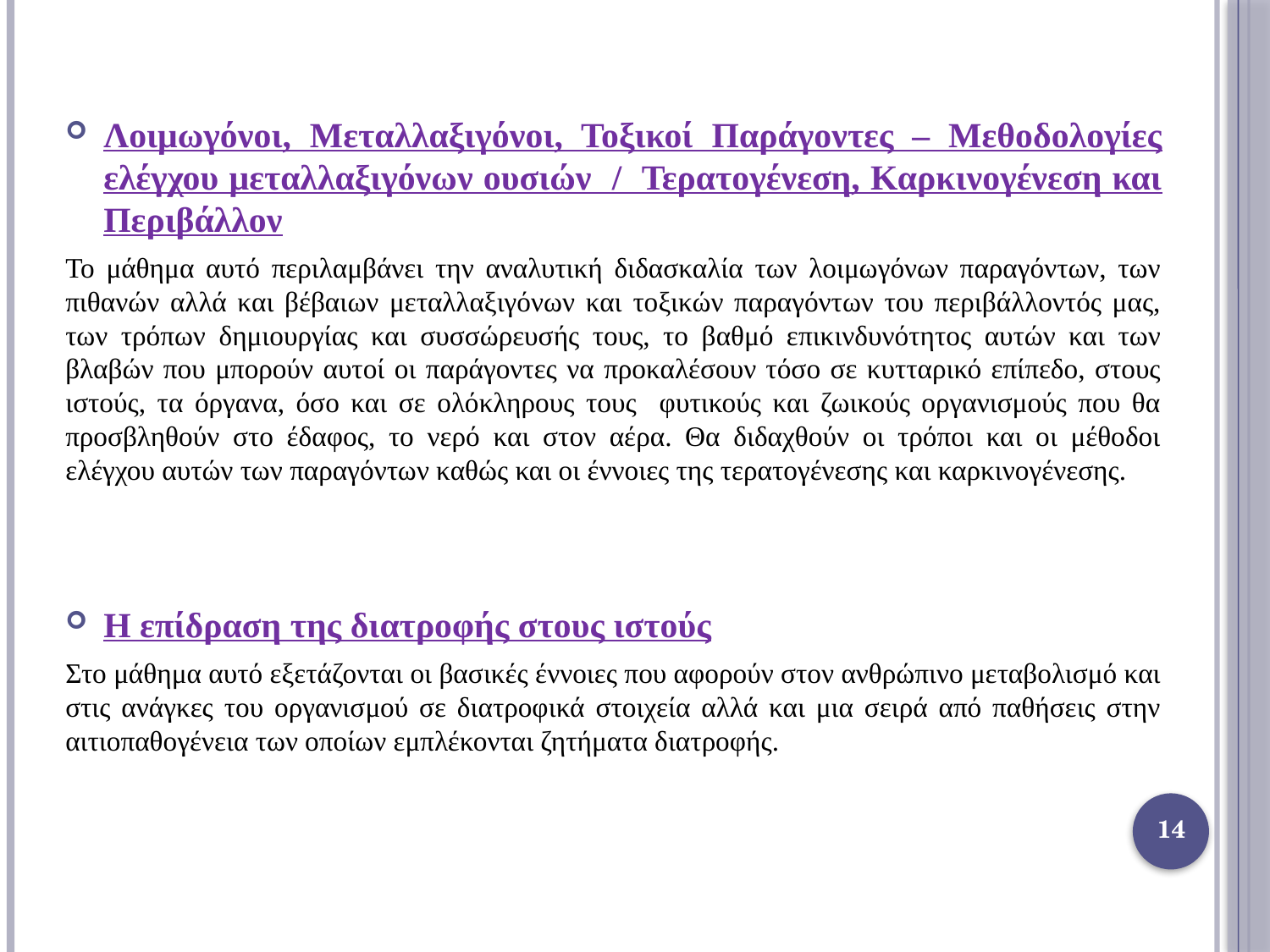

Λοιμωγόνοι, Μεταλλαξιγόνοι, Τοξικοί Παράγοντες – Μεθοδολογίες ελέγχου μεταλλαξιγόνων ουσιών  /  Τερατογένεση, Καρκινογένεση και Περιβάλλον
Το μάθημα αυτό περιλαμβάνει την αναλυτική διδασκαλία των λοιμωγόνων παραγόντων, των πιθανών αλλά και βέβαιων μεταλλαξιγόνων και τοξικών παραγόντων του περιβάλλοντός μας, των τρόπων δημιουργίας και συσσώρευσής τους, το βαθμό επικινδυνότητος αυτών και των βλαβών που μπορούν αυτοί οι παράγοντες να προκαλέσουν τόσο σε κυτταρικό επίπεδο, στους ιστούς, τα όργανα, όσο και σε ολόκληρους τους  φυτικούς και ζωικούς οργανισμούς που θα προσβληθούν στο έδαφος, το νερό και στον αέρα. Θα διδαχθούν οι τρόποι και οι μέθοδοι ελέγχου αυτών των παραγόντων καθώς και οι έννοιες της τερατογένεσης και καρκινογένεσης.

Η επίδραση της διατροφής στους ιστούς
Στο μάθημα αυτό εξετάζονται οι βασικές έννοιες που αφορούν στον ανθρώπινο μεταβολισμό και στις ανάγκες του οργανισμού σε διατροφικά στοιχεία αλλά και μια σειρά από παθήσεις στην αιτιοπαθογένεια των οποίων εμπλέκονται ζητήματα διατροφής.

14